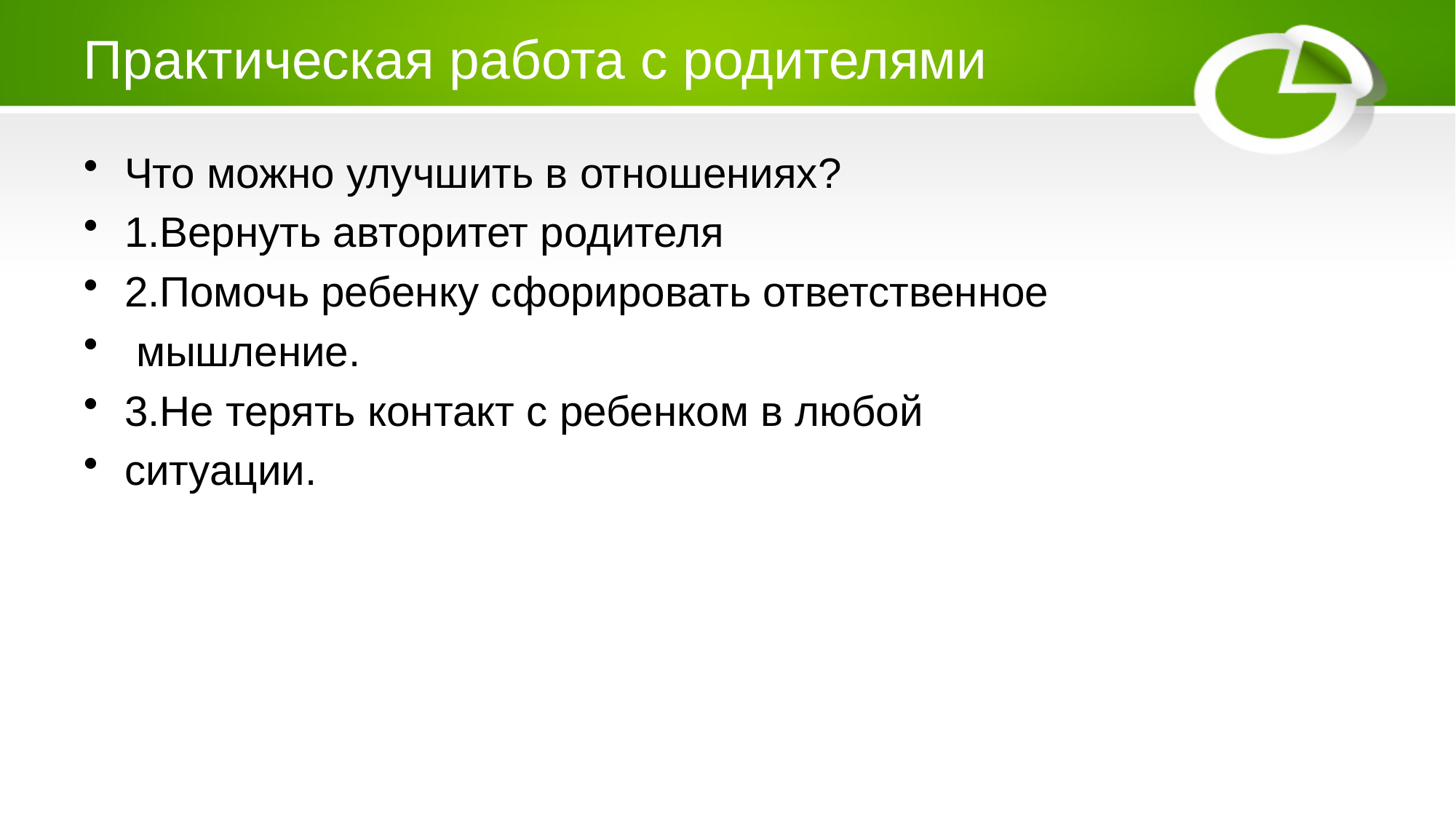

# Практическая работа с родителями
Что можно улучшить в отношениях?
1.Вернуть авторитет родителя
2.Помочь ребенку сфорировать ответственное
 мышление.
3.Не терять контакт с ребенком в любой
ситуации.